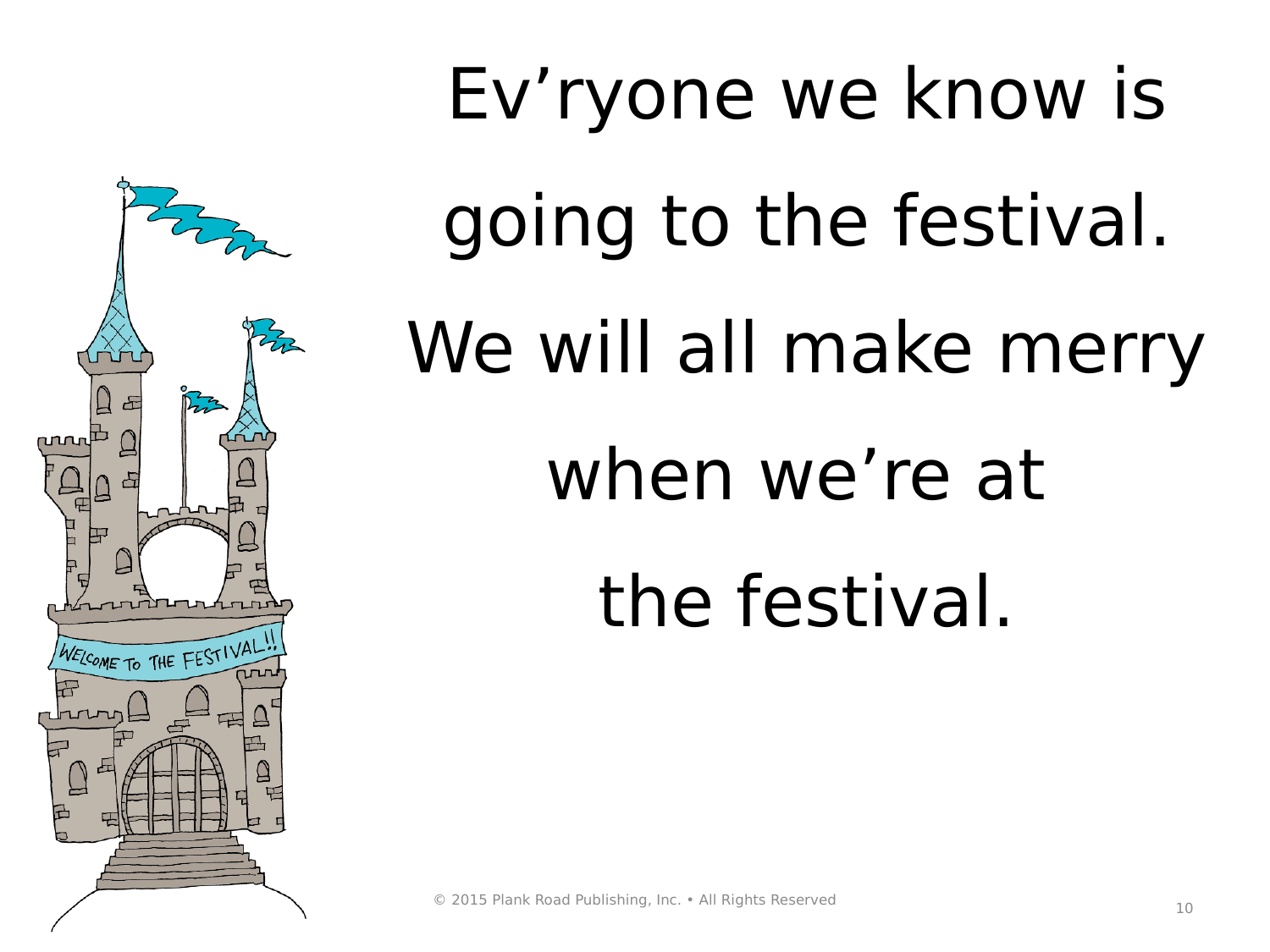

Ev’ryone we know is going to the festival.
We will all make merry when we’re at
the festival.
10